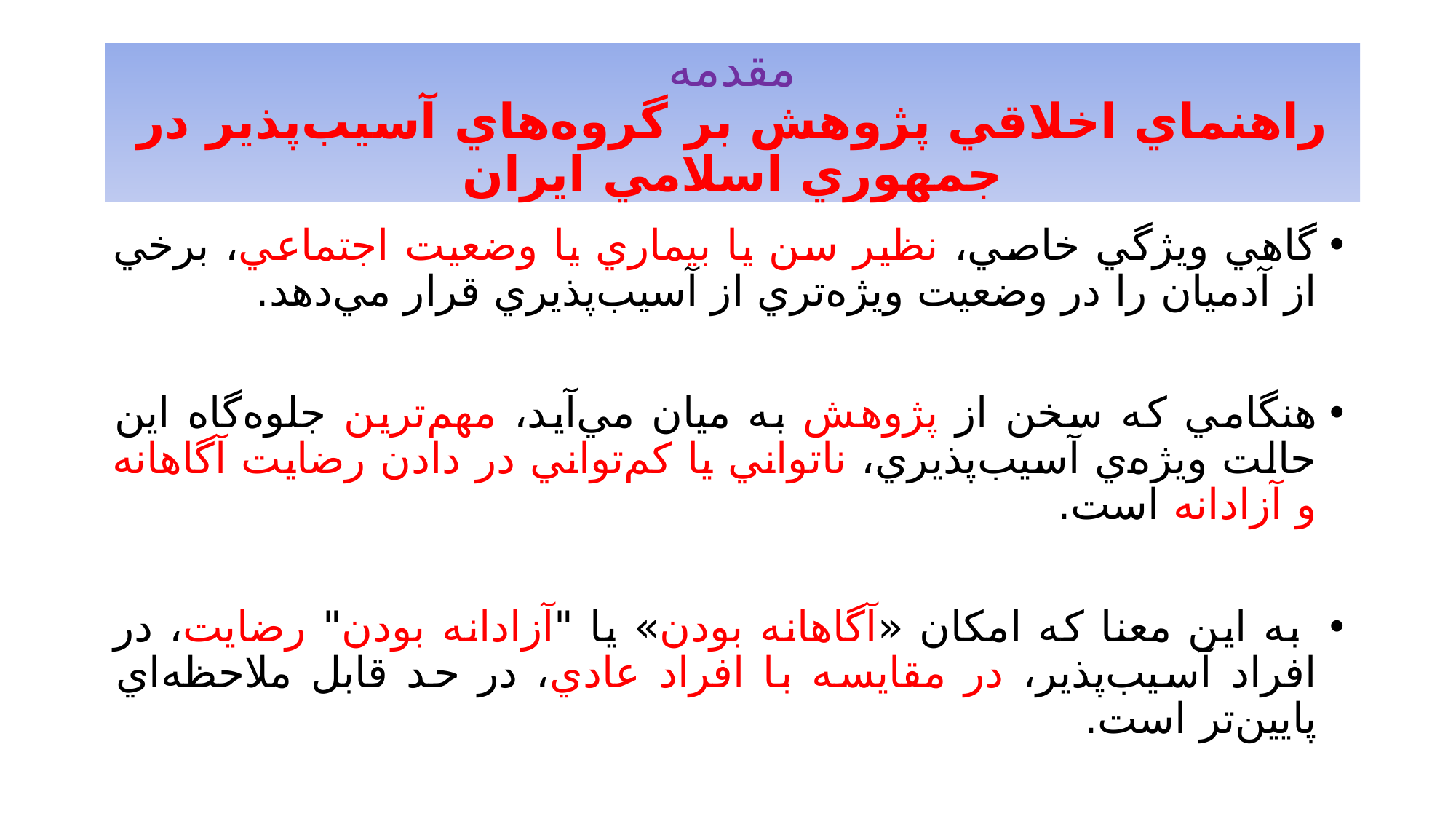

# مقدمه راهنماي اخلاقي پژوهش بر گروه‌هاي آسيب‌پذير در جمهوري اسلامي ايران
گاهي ويژگي خاصي، نظير سن يا بيماري يا وضعيت اجتماعي، برخي از آدميان را در وضعيت ويژه‌تري از آسيب‌پذيري قرار مي‌دهد.

هنگامي که سخن از پژوهش به ميان مي‌آيد، مهم‌ترين جلوه‌گاه اين حالت ويژه‌ي آسيب‌پذيري، ناتواني يا کم‌تواني در دادن رضايت آگاهانه و آزادانه است.

 به اين معنا که امکان «آگاهانه بودن» يا "آزادانه بودن" رضايت، در افراد آسيب‌پذير، در مقايسه با افراد عادي، در حد قابل ملاحظه‌اي پايين‌تر است.